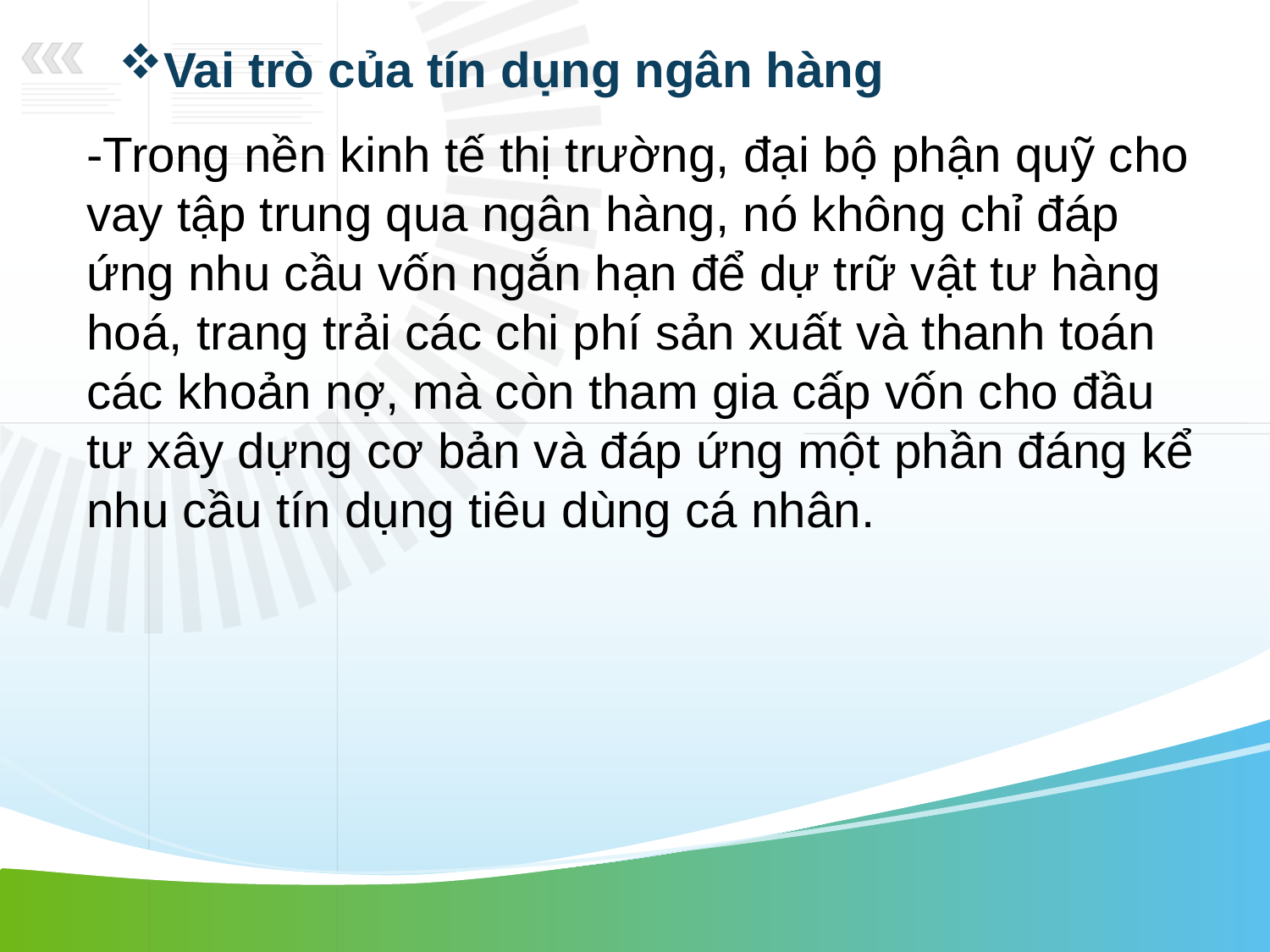

Vai trò của tín dụng ngân hàng
-Trong nền kinh tế thị trường, đại bộ phận quỹ cho vay tập trung qua ngân hàng, nó không chỉ đáp ứng nhu cầu vốn ngắn hạn để dự trữ vật tư hàng hoá, trang trải các chi phí sản xuất và thanh toán các khoản nợ, mà còn tham gia cấp vốn cho đầu tư xây dựng cơ bản và đáp ứng một phần đáng kể nhu cầu tín dụng tiêu dùng cá nhân.